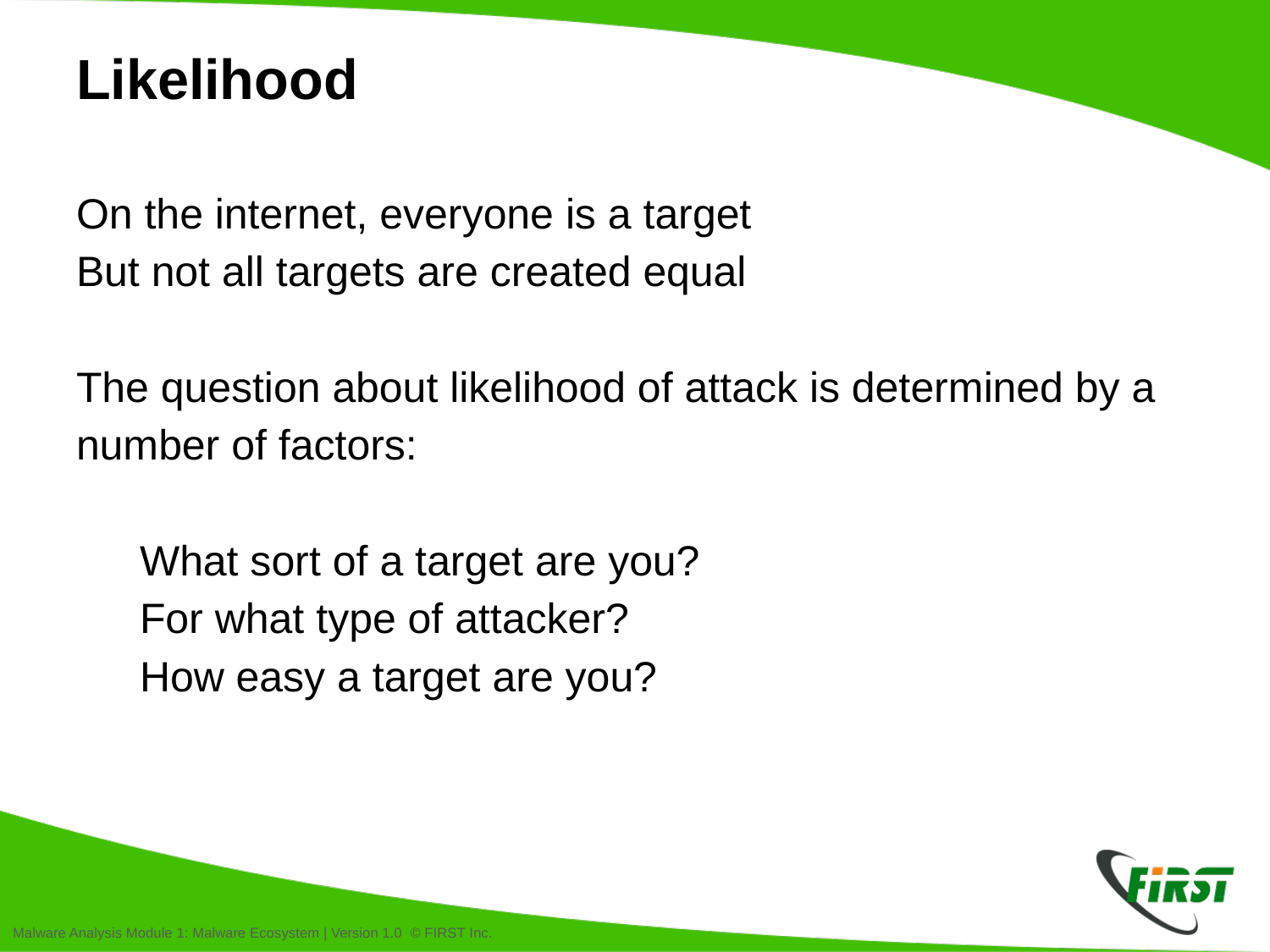

# Likelihood
On the internet, everyone is a target
But not all targets are created equal

The question about likelihood of attack is determined by a number of factors:

What sort of a target are you?
For what type of attacker?
How easy a target are you?